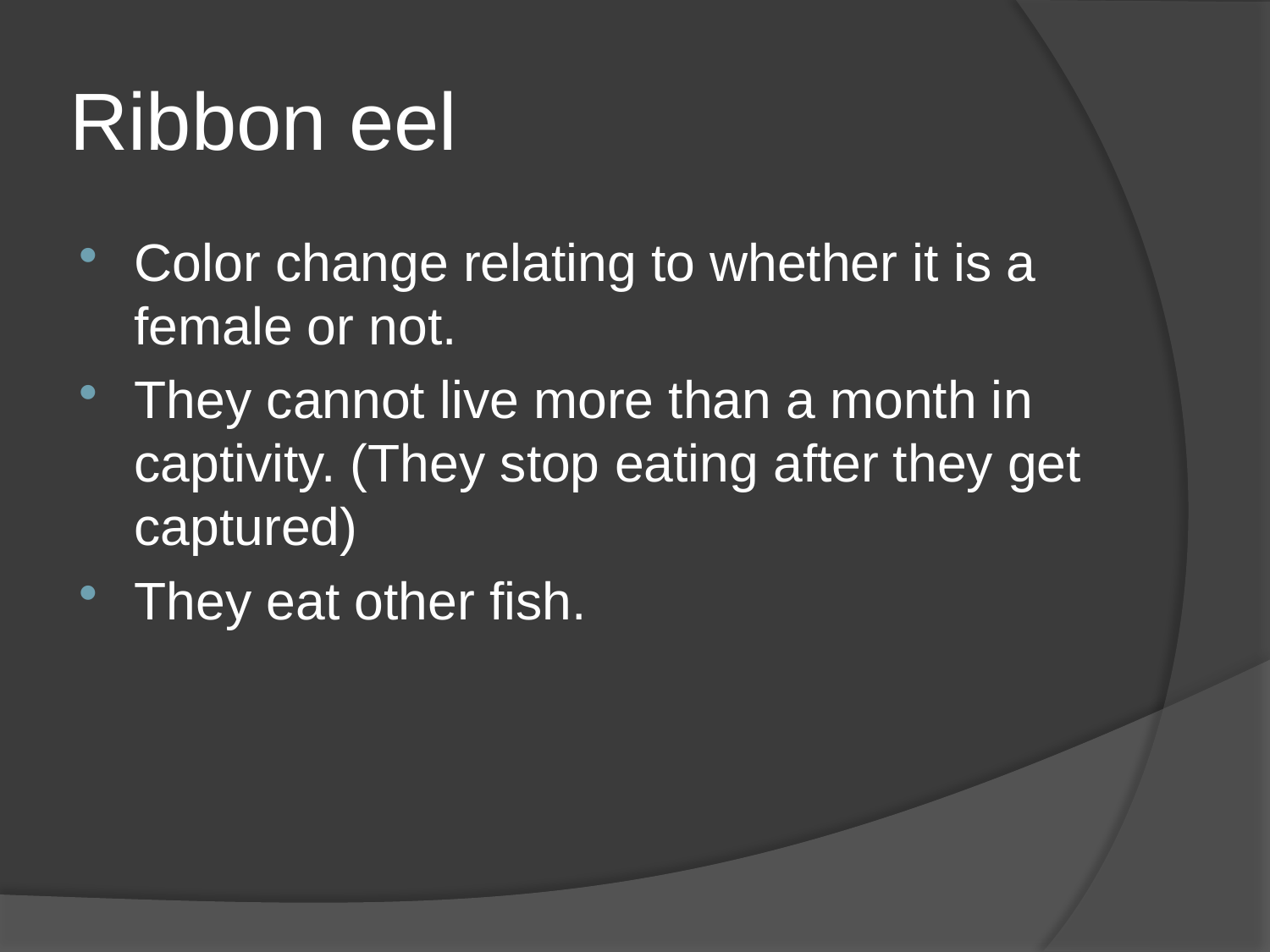

# Ribbon eel
Color change relating to whether it is a female or not.
They cannot live more than a month in captivity. (They stop eating after they get captured)
They eat other fish.